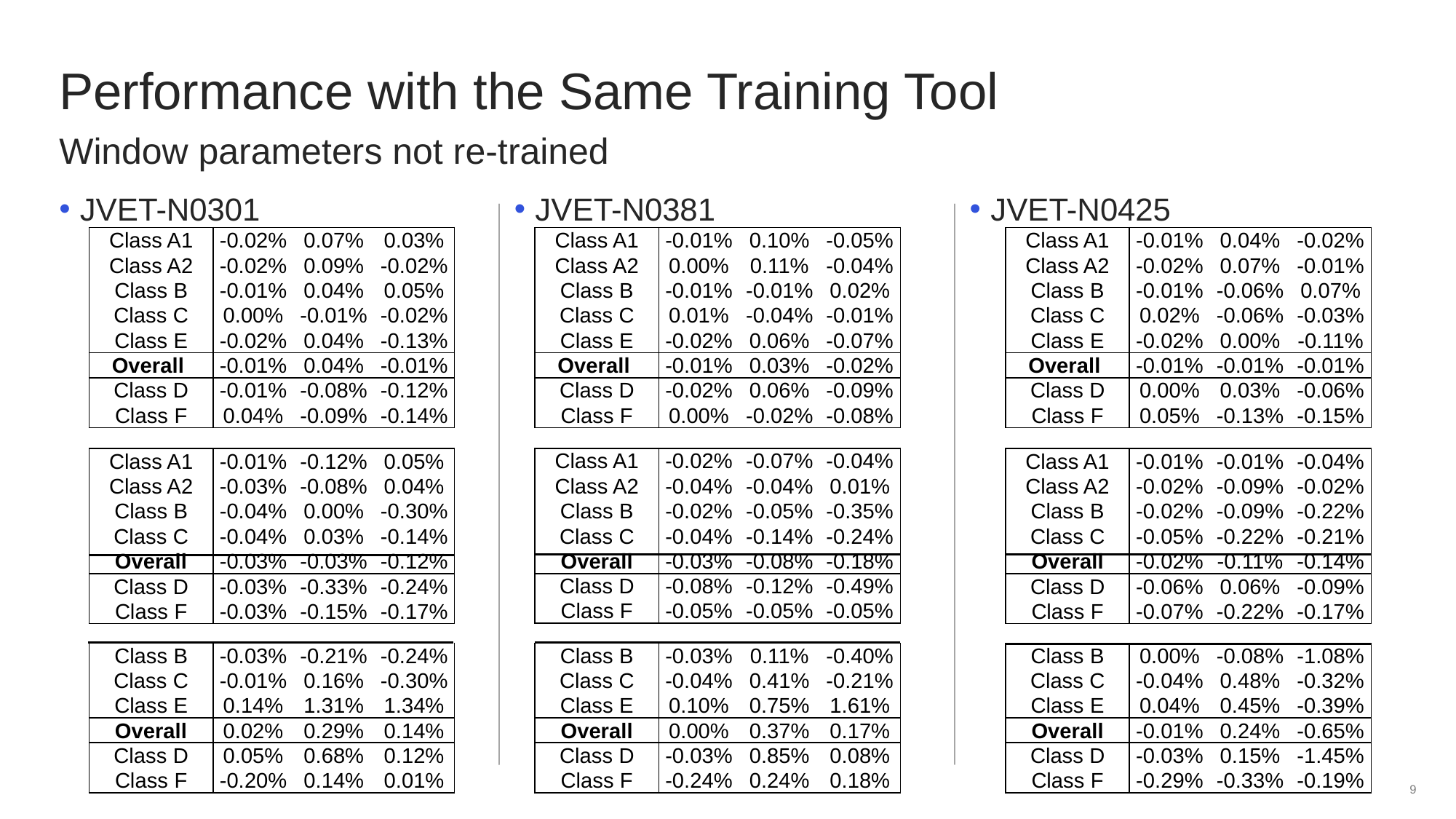

# Performance with the Same Training Tool
Window parameters not re-trained
JVET-N0301
JVET-N0381
JVET-N0425
| Class A1 | -0.02% | 0.07% | 0.03% |
| --- | --- | --- | --- |
| Class A2 | -0.02% | 0.09% | -0.02% |
| Class B | -0.01% | 0.04% | 0.05% |
| Class C | 0.00% | -0.01% | -0.02% |
| Class E | -0.02% | 0.04% | -0.13% |
| Overall | -0.01% | 0.04% | -0.01% |
| Class D | -0.01% | -0.08% | -0.12% |
| Class F | 0.04% | -0.09% | -0.14% |
| Class A1 | -0.01% | 0.10% | -0.05% |
| --- | --- | --- | --- |
| Class A2 | 0.00% | 0.11% | -0.04% |
| Class B | -0.01% | -0.01% | 0.02% |
| Class C | 0.01% | -0.04% | -0.01% |
| Class E | -0.02% | 0.06% | -0.07% |
| Overall | -0.01% | 0.03% | -0.02% |
| Class D | -0.02% | 0.06% | -0.09% |
| Class F | 0.00% | -0.02% | -0.08% |
| Class A1 | -0.01% | 0.04% | -0.02% |
| --- | --- | --- | --- |
| Class A2 | -0.02% | 0.07% | -0.01% |
| Class B | -0.01% | -0.06% | 0.07% |
| Class C | 0.02% | -0.06% | -0.03% |
| Class E | -0.02% | 0.00% | -0.11% |
| Overall | -0.01% | -0.01% | -0.01% |
| Class D | 0.00% | 0.03% | -0.06% |
| Class F | 0.05% | -0.13% | -0.15% |
| Class A1 | -0.02% | -0.07% | -0.04% |
| --- | --- | --- | --- |
| Class A2 | -0.04% | -0.04% | 0.01% |
| Class B | -0.02% | -0.05% | -0.35% |
| Class C | -0.04% | -0.14% | -0.24% |
| Overall | -0.03% | -0.08% | -0.18% |
| Class D | -0.08% | -0.12% | -0.49% |
| Class F | -0.05% | -0.05% | -0.05% |
| Class A1 | -0.01% | -0.12% | 0.05% |
| --- | --- | --- | --- |
| Class A2 | -0.03% | -0.08% | 0.04% |
| Class B | -0.04% | 0.00% | -0.30% |
| Class C | -0.04% | 0.03% | -0.14% |
| Overall | -0.03% | -0.03% | -0.12% |
| Class D | -0.03% | -0.33% | -0.24% |
| Class F | -0.03% | -0.15% | -0.17% |
| Class A1 | -0.01% | -0.01% | -0.04% |
| --- | --- | --- | --- |
| Class A2 | -0.02% | -0.09% | -0.02% |
| Class B | -0.02% | -0.09% | -0.22% |
| Class C | -0.05% | -0.22% | -0.21% |
| Overall | -0.02% | -0.11% | -0.14% |
| Class D | -0.06% | 0.06% | -0.09% |
| Class F | -0.07% | -0.22% | -0.17% |
| Class B | -0.03% | -0.21% | -0.24% |
| --- | --- | --- | --- |
| Class C | -0.01% | 0.16% | -0.30% |
| Class E | 0.14% | 1.31% | 1.34% |
| Overall | 0.02% | 0.29% | 0.14% |
| Class D | 0.05% | 0.68% | 0.12% |
| Class F | -0.20% | 0.14% | 0.01% |
| Class B | -0.03% | 0.11% | -0.40% |
| --- | --- | --- | --- |
| Class C | -0.04% | 0.41% | -0.21% |
| Class E | 0.10% | 0.75% | 1.61% |
| Overall | 0.00% | 0.37% | 0.17% |
| Class D | -0.03% | 0.85% | 0.08% |
| Class F | -0.24% | 0.24% | 0.18% |
| Class B | 0.00% | -0.08% | -1.08% |
| --- | --- | --- | --- |
| Class C | -0.04% | 0.48% | -0.32% |
| Class E | 0.04% | 0.45% | -0.39% |
| Overall | -0.01% | 0.24% | -0.65% |
| Class D | -0.03% | 0.15% | -1.45% |
| Class F | -0.29% | -0.33% | -0.19% |